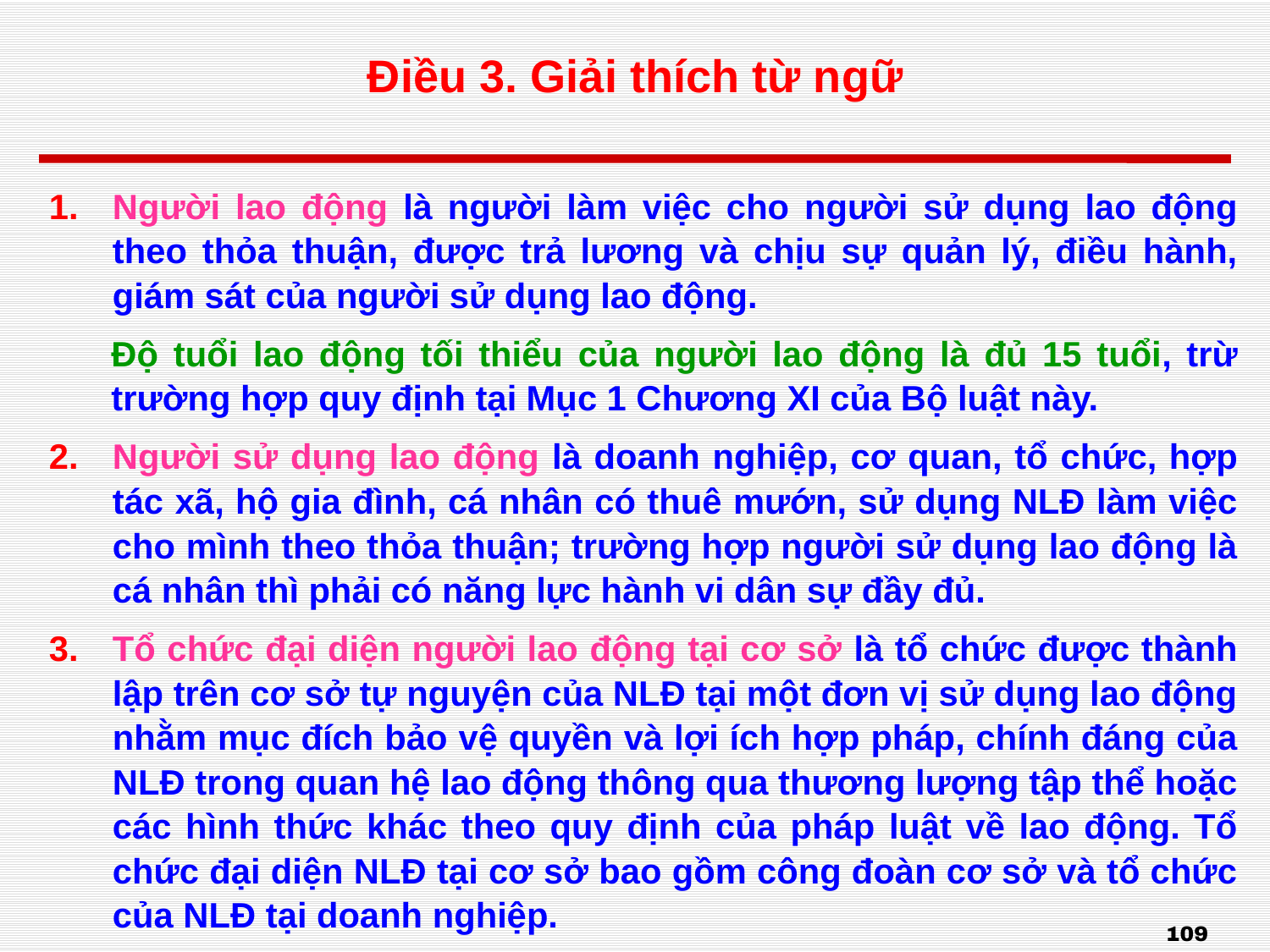

# Điều 3. Giải thích từ ngữ
Người lao động là người làm việc cho người sử dụng lao động theo thỏa thuận, được trả lương và chịu sự quản lý, điều hành, giám sát của người sử dụng lao động.
Độ tuổi lao động tối thiểu của người lao động là đủ 15 tuổi, trừ trường hợp quy định tại Mục 1 Chương XI của Bộ luật này.
Người sử dụng lao động là doanh nghiệp, cơ quan, tổ chức, hợp tác xã, hộ gia đình, cá nhân có thuê mướn, sử dụng NLĐ làm việc cho mình theo thỏa thuận; trường hợp người sử dụng lao động là cá nhân thì phải có năng lực hành vi dân sự đầy đủ.
Tổ chức đại diện người lao động tại cơ sở là tổ chức được thành lập trên cơ sở tự nguyện của NLĐ tại một đơn vị sử dụng lao động nhằm mục đích bảo vệ quyền và lợi ích hợp pháp, chính đáng của NLĐ trong quan hệ lao động thông qua thương lượng tập thể hoặc các hình thức khác theo quy định của pháp luật về lao động. Tổ chức đại diện NLĐ tại cơ sở bao gồm công đoàn cơ sở và tổ chức của NLĐ tại doanh nghiệp.